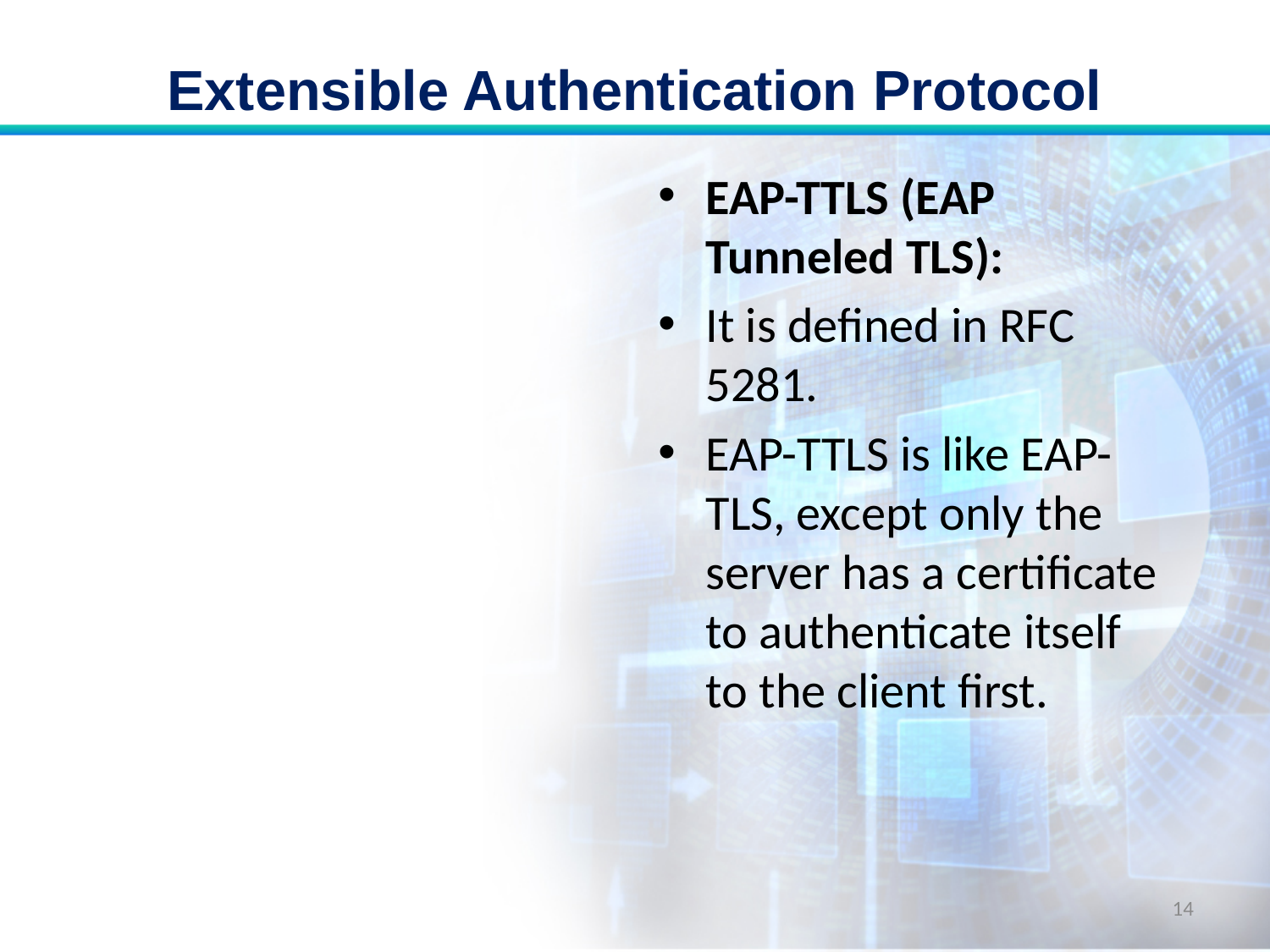

# Extensible Authentication Protocol
EAP-TTLS (EAP Tunneled TLS):
It is defined in RFC 5281.
EAP-TTLS is like EAP-TLS, except only the server has a certificate to authenticate itself to the client first.

14